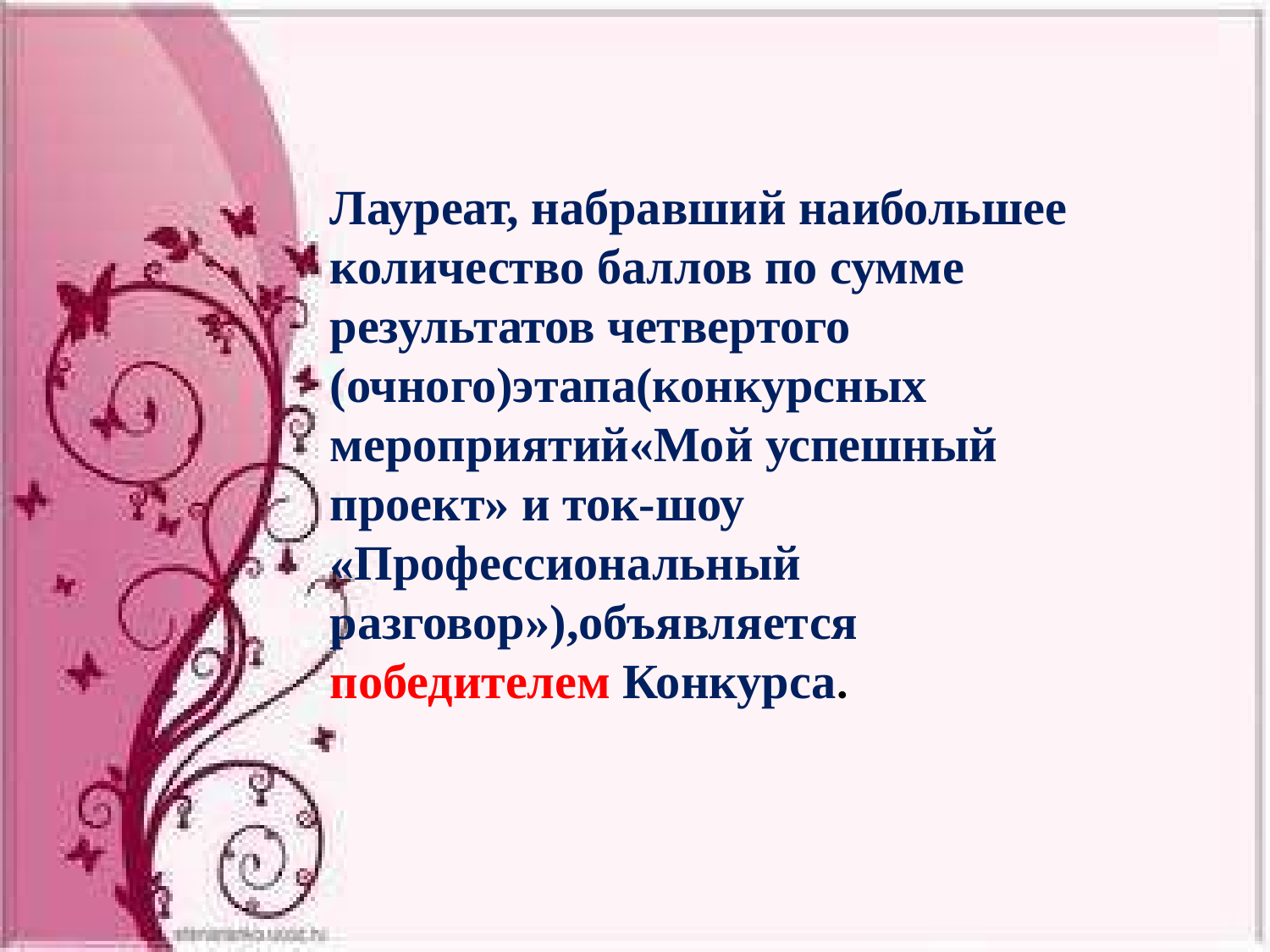

Лауреат, набравший наибольшее количество баллов по сумме результатов четвертого (очного)этапа(конкурсных мероприятий«Мой успешный проект» и ток-шоу «Профессиональный разговор»),объявляется победителем Конкурса.